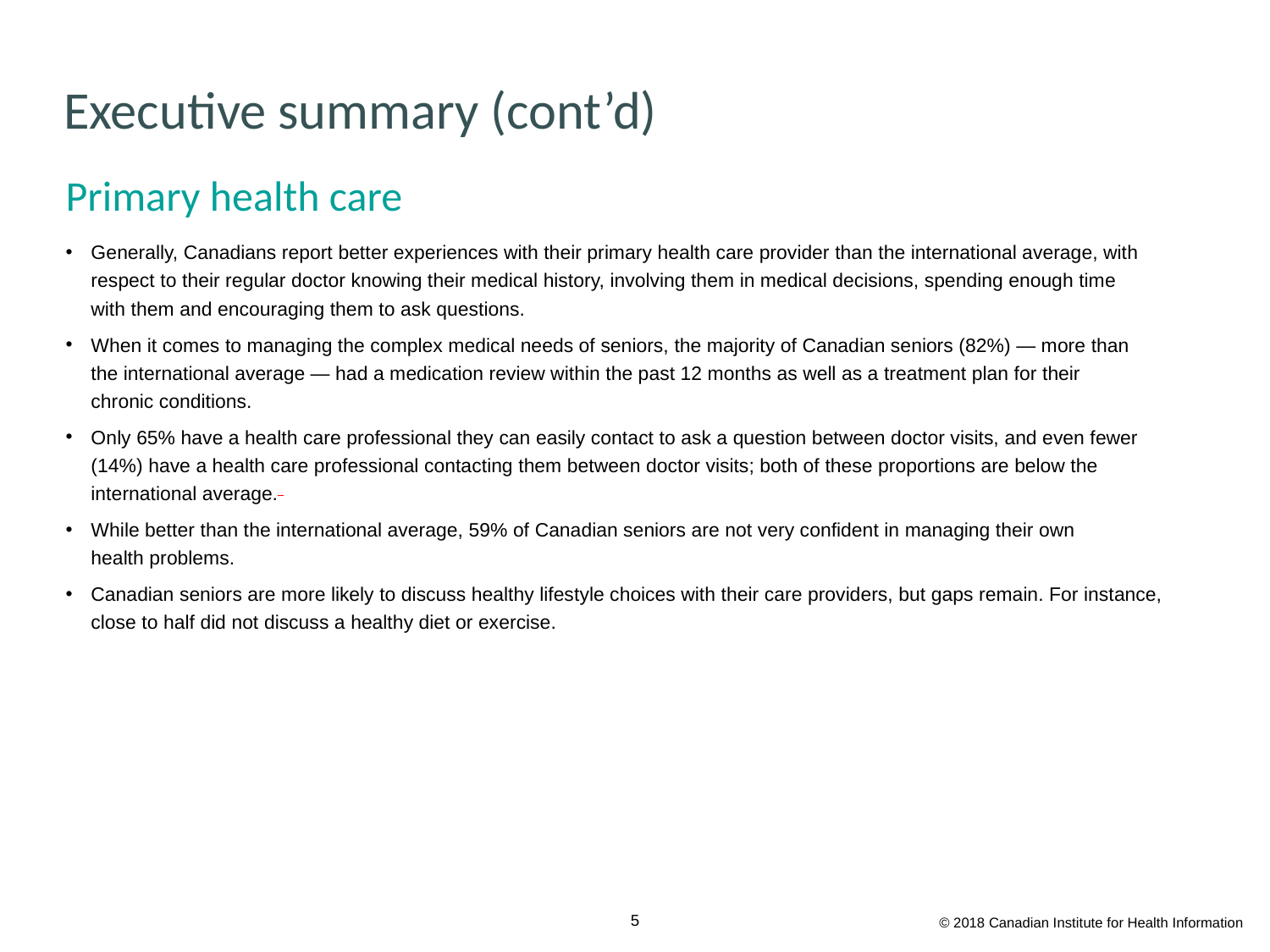

# Executive summary (cont’d)
Primary health care
Generally, Canadians report better experiences with their primary health care provider than the international average, with respect to their regular doctor knowing their medical history, involving them in medical decisions, spending enough time
with them and encouraging them to ask questions.
When it comes to managing the complex medical needs of seniors, the majority of Canadian seniors (82%) — more than
the international average — had a medication review within the past 12 months as well as a treatment plan for their
chronic conditions.
Only 65% have a health care professional they can easily contact to ask a question between doctor visits, and even fewer (14%) have a health care professional contacting them between doctor visits; both of these proportions are below the international average.
While better than the international average, 59% of Canadian seniors are not very confident in managing their own
health problems.
Canadian seniors are more likely to discuss healthy lifestyle choices with their care providers, but gaps remain. For instance, close to half did not discuss a healthy diet or exercise.

© 2018 Canadian Institute for Health Information
5